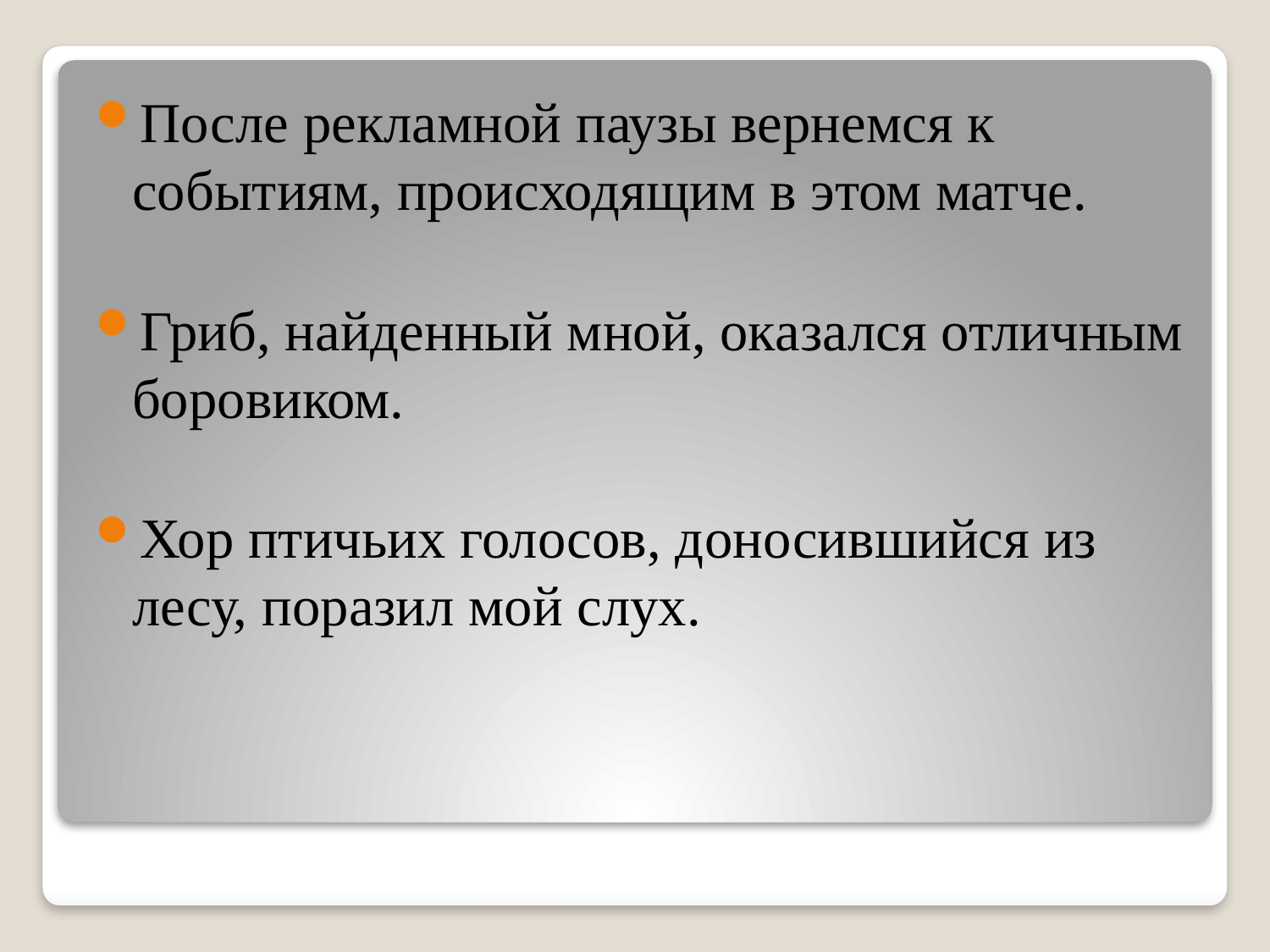

После рекламной паузы вернемся к событиям, происходящим в этом матче.
Гриб, найденный мной, оказался отличным боровиком.
Хор птичьих голосов, доносившийся из лесу, поразил мой слух.
#